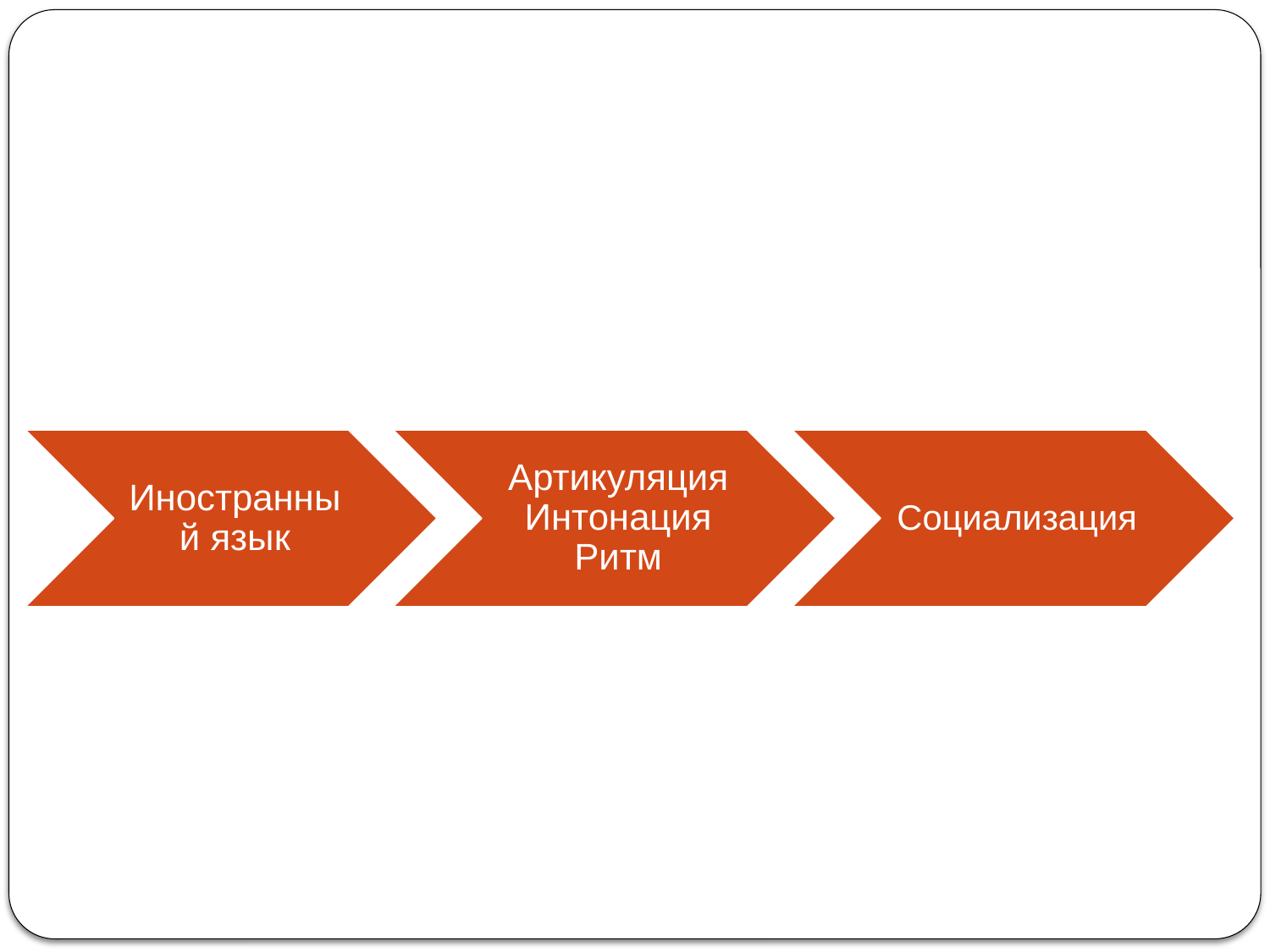

#
Иностранный язык
Артикуляция Интонация Ритм
Социализация